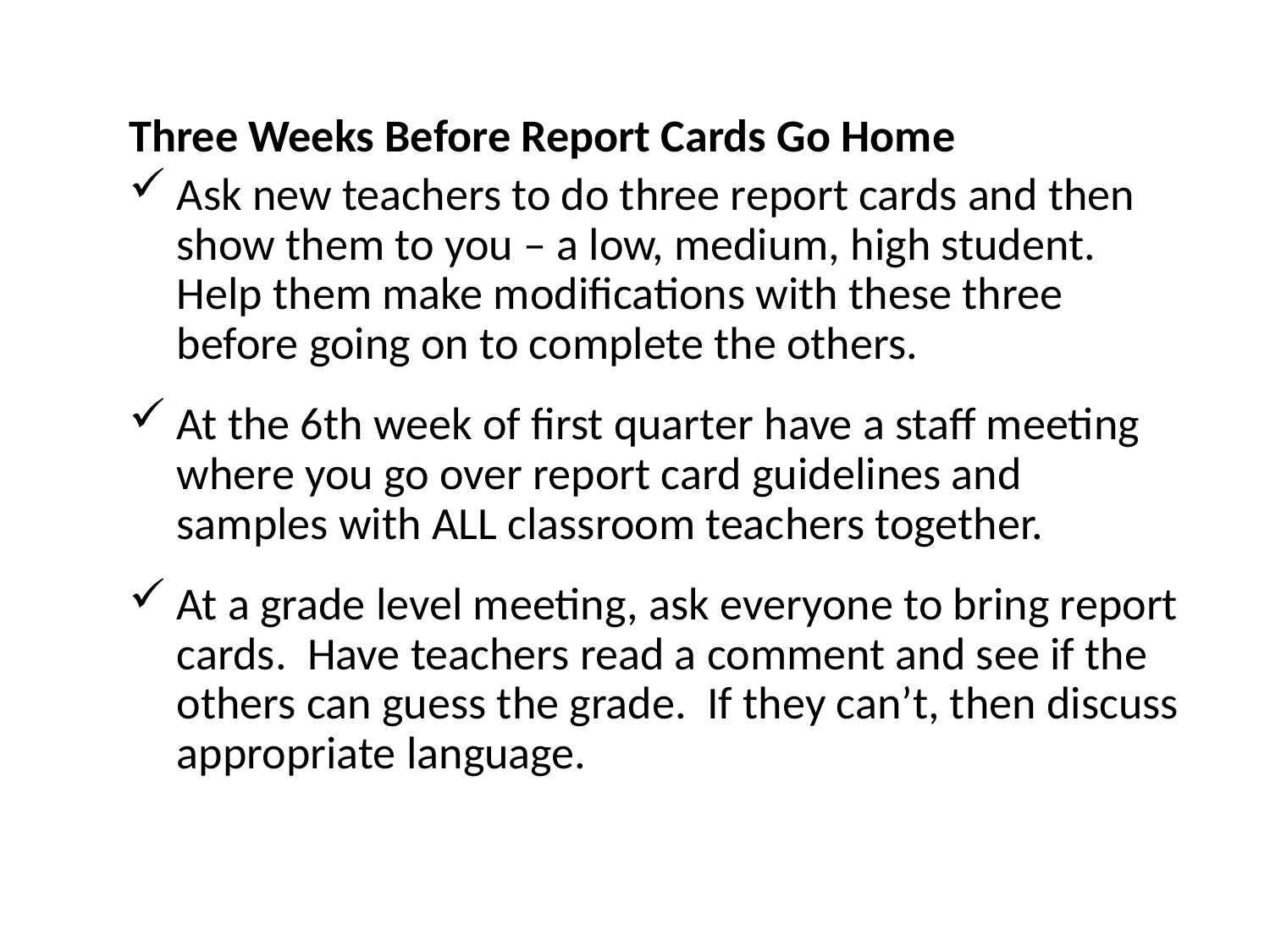

Three Weeks Before Report Cards Go Home
Ask new teachers to do three report cards and then show them to you – a low, medium, high student.  Help them make modifications with these three before going on to complete the others.

At the 6th week of first quarter have a staff meeting where you go over report card guidelines and samples with ALL classroom teachers together.

At a grade level meeting, ask everyone to bring report cards.  Have teachers read a comment and see if the others can guess the grade.  If they can’t, then discuss appropriate language.